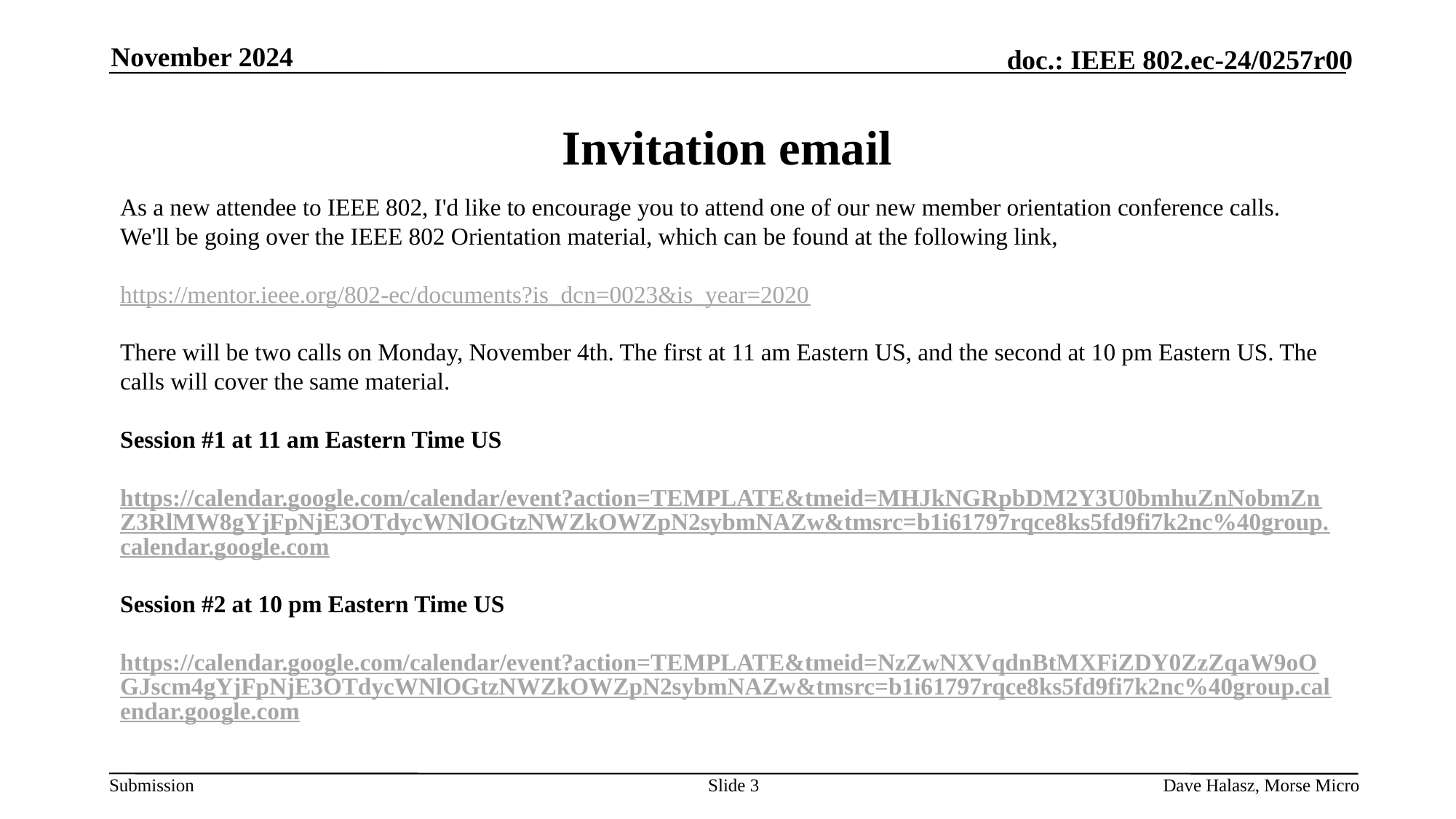

November 2024
# Invitation email
As a new attendee to IEEE 802, I'd like to encourage you to attend one of our new member orientation conference calls. We'll be going over the IEEE 802 Orientation material, which can be found at the following link,

https://mentor.ieee.org/802-ec/documents?is_dcn=0023&is_year=2020

There will be two calls on Monday, November 4th. The first at 11 am Eastern US, and the second at 10 pm Eastern US. The calls will cover the same material.

Session #1 at 11 am Eastern Time US

https://calendar.google.com/calendar/event?action=TEMPLATE&tmeid=MHJkNGRpbDM2Y3U0bmhuZnNobmZnZ3RlMW8gYjFpNjE3OTdycWNlOGtzNWZkOWZpN2sybmNAZw&tmsrc=b1i61797rqce8ks5fd9fi7k2nc%40group.calendar.google.com

Session #2 at 10 pm Eastern Time US

https://calendar.google.com/calendar/event?action=TEMPLATE&tmeid=NzZwNXVqdnBtMXFiZDY0ZzZqaW9oOGJscm4gYjFpNjE3OTdycWNlOGtzNWZkOWZpN2sybmNAZw&tmsrc=b1i61797rqce8ks5fd9fi7k2nc%40group.calendar.google.com

Slide 3
Dave Halasz, Morse Micro